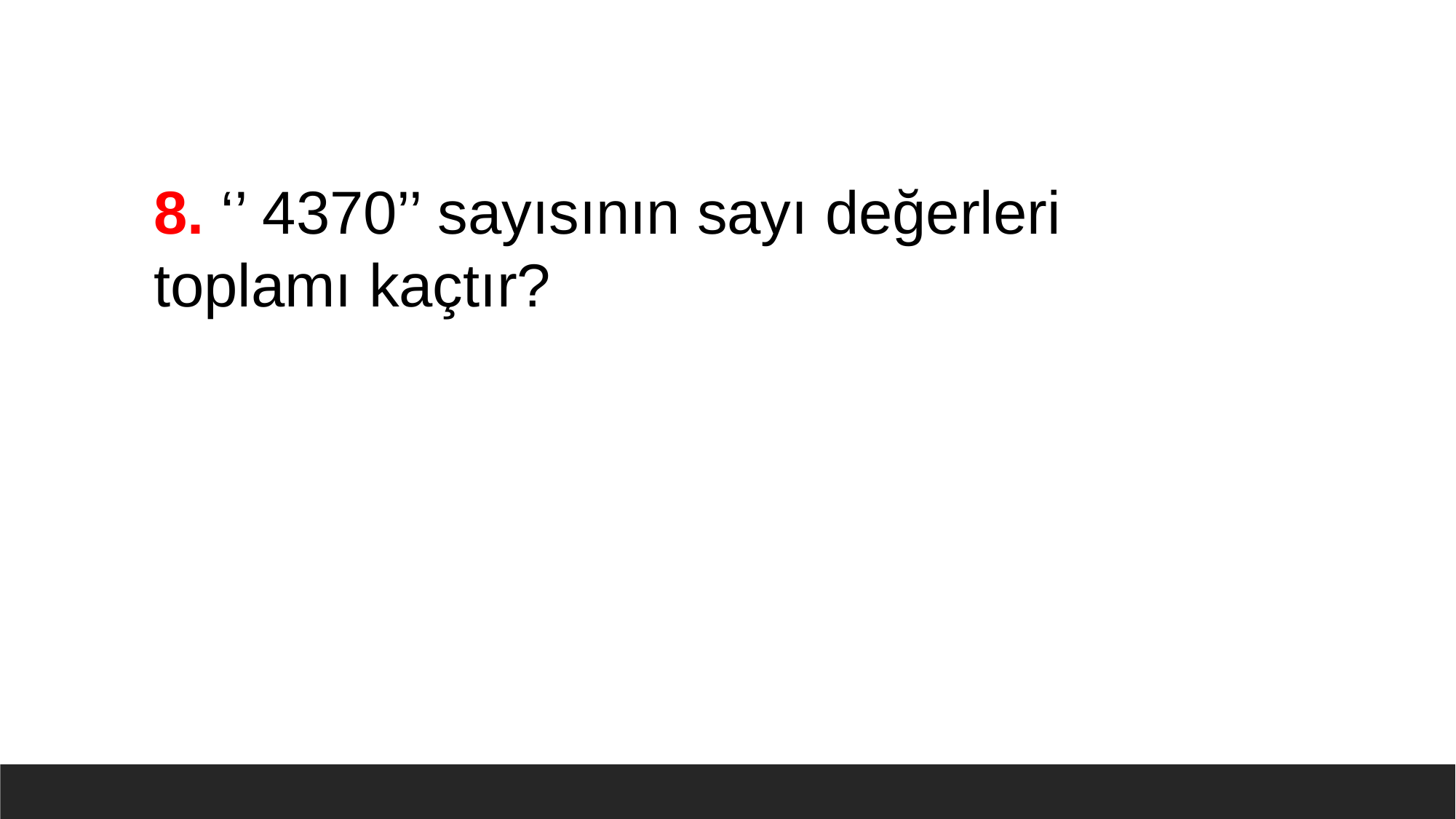

8. ‘’ 4370’’ sayısının sayı değerleri toplamı kaçtır?